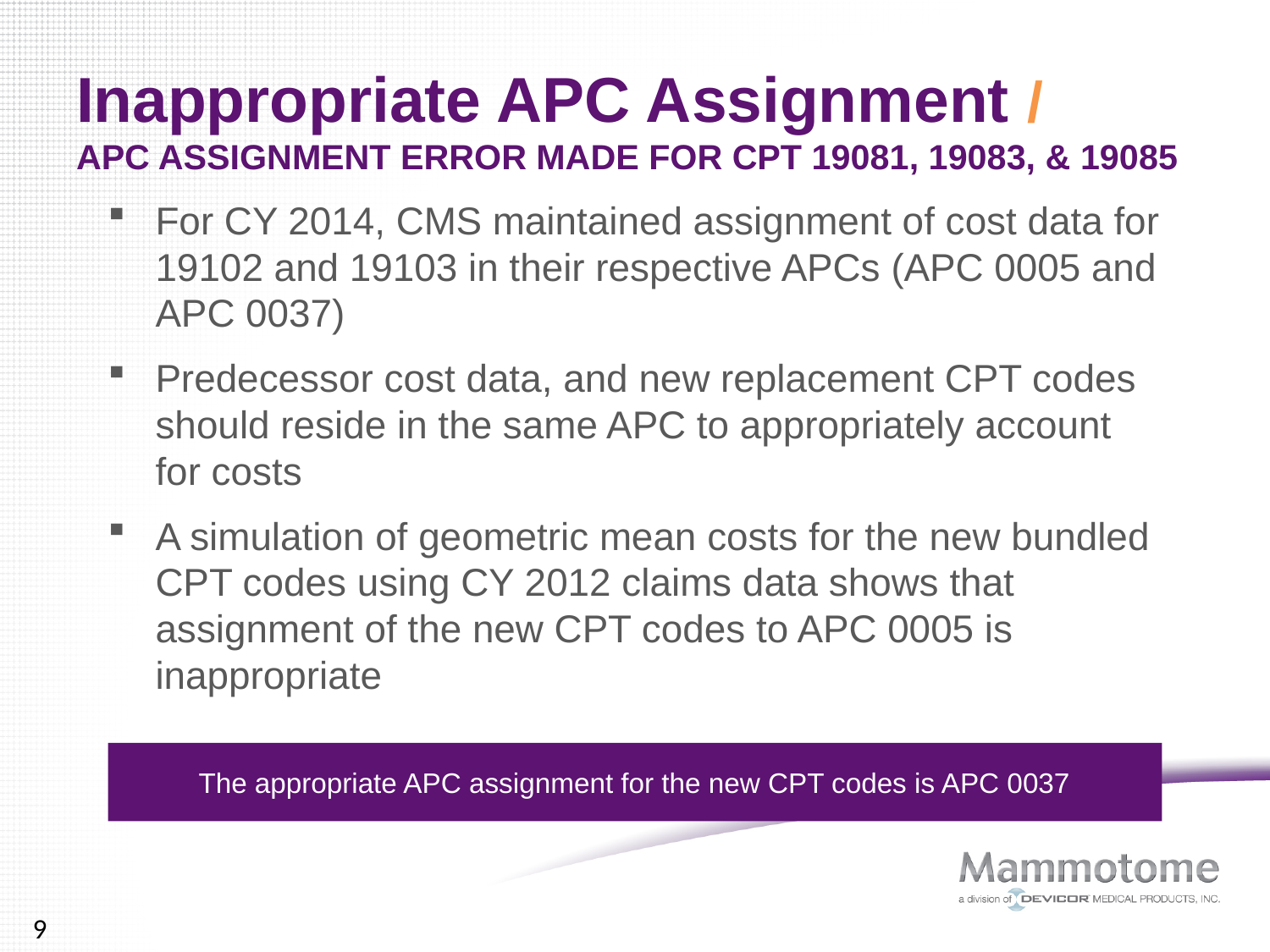

# Inappropriate APC Assignment / APC ASSIGNMENT ERROR MADE FOR CPT 19081, 19083, & 19085
For CY 2014, CMS maintained assignment of cost data for 19102 and 19103 in their respective APCs (APC 0005 and APC 0037)
Predecessor cost data, and new replacement CPT codes should reside in the same APC to appropriately account for costs
A simulation of geometric mean costs for the new bundled CPT codes using CY 2012 claims data shows that assignment of the new CPT codes to APC 0005 is inappropriate

The appropriate APC assignment for the new CPT codes is APC 0037